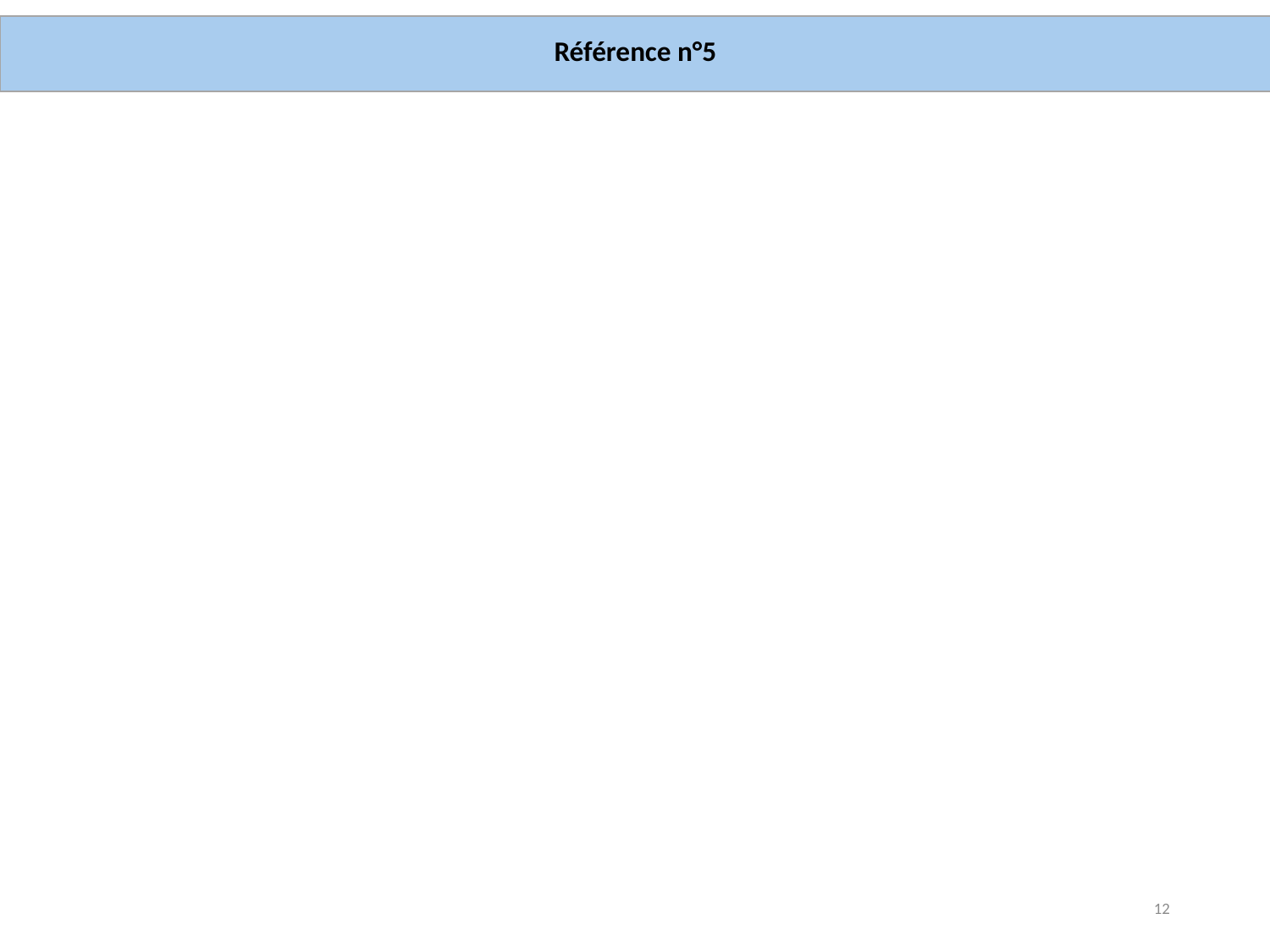

| Référence n°5 |
| --- |
12